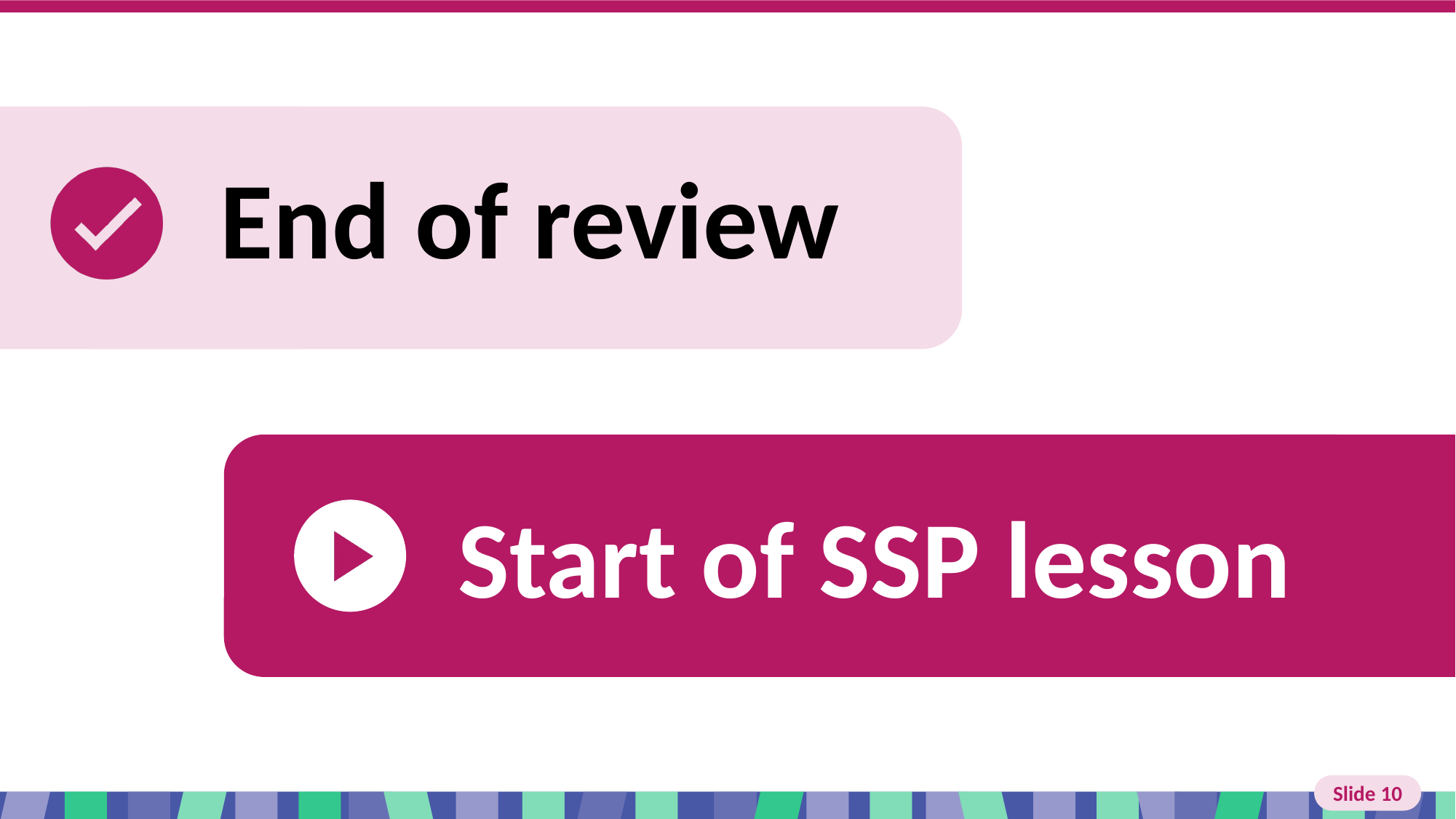

# Slide  10 End of review, start of lesson